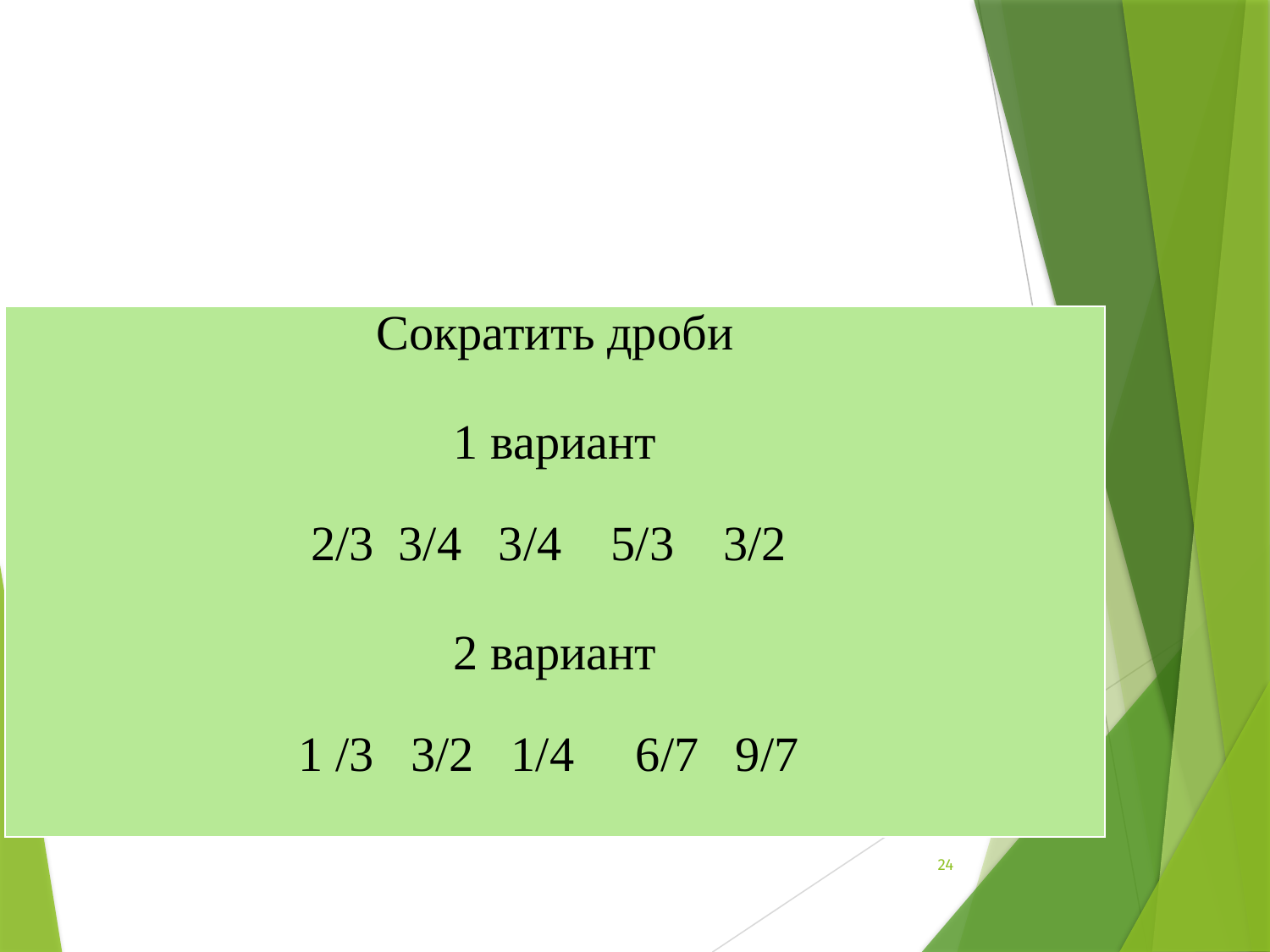

#
| Сократить дроби 1 вариант 2/3 3/4 3/4 5/3 3/2 2 вариант 1 /3 3/2 1/4 6/7 9/7 |
| --- |
24